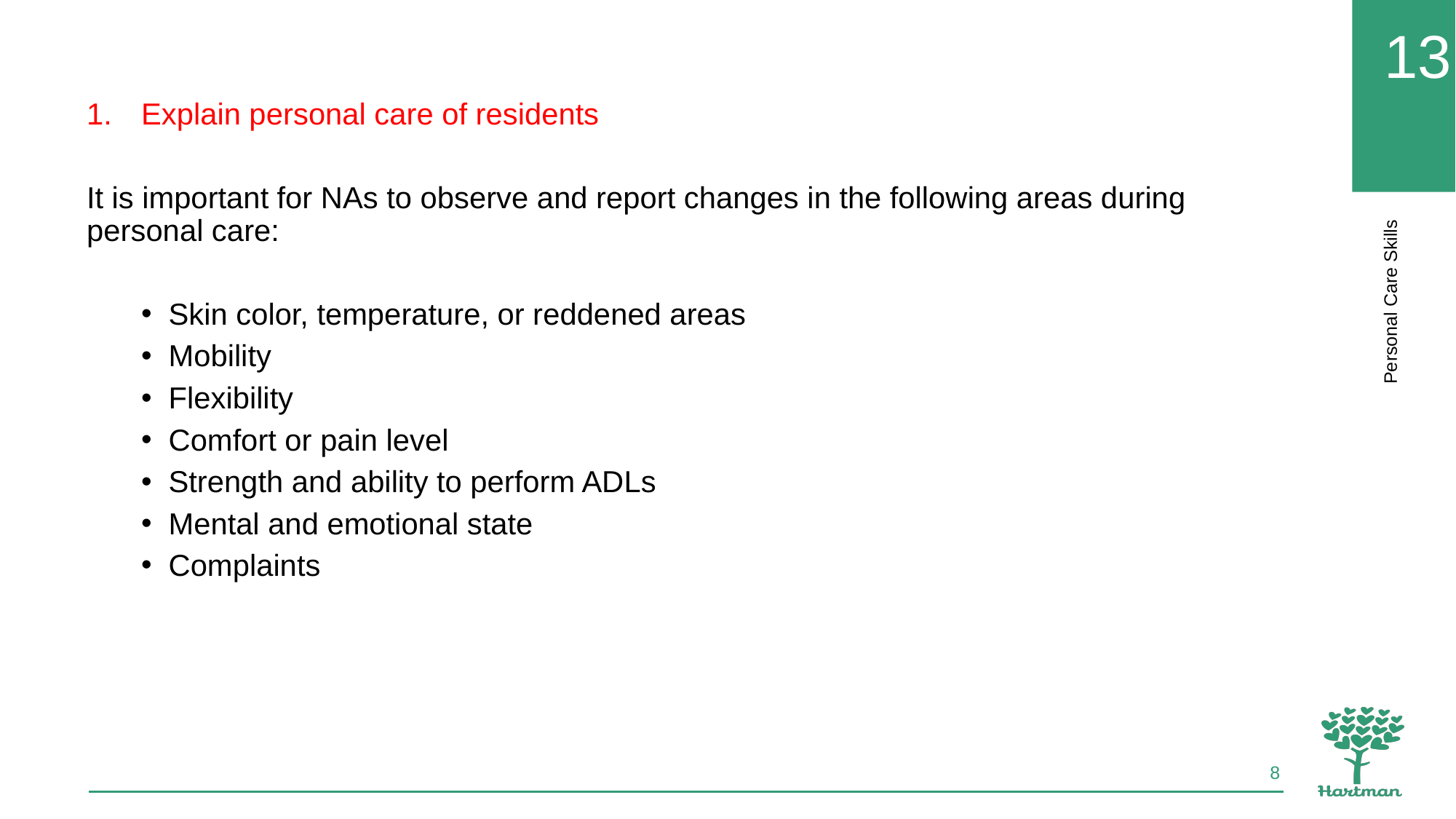

Explain personal care of residents

It is important for NAs to observe and report changes in the following areas during personal care:

Skin color, temperature, or reddened areas
Mobility
Flexibility
Comfort or pain level
Strength and ability to perform ADLs
Mental and emotional state
Complaints

8